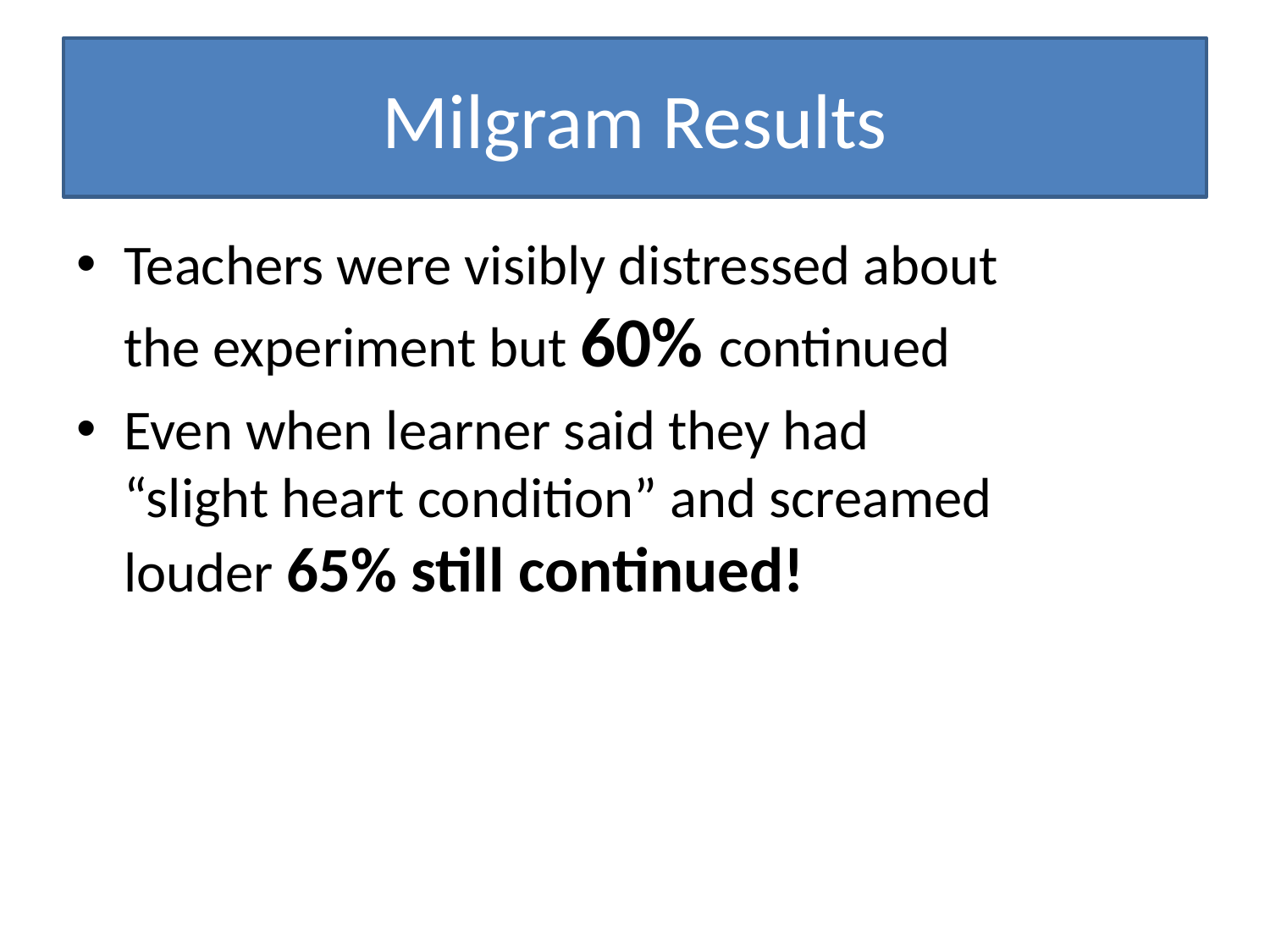

# Milgram Results
Teachers were visibly distressed about the experiment but 60% continued
Even when learner said they had “slight heart condition” and screamed louder 65% still continued!